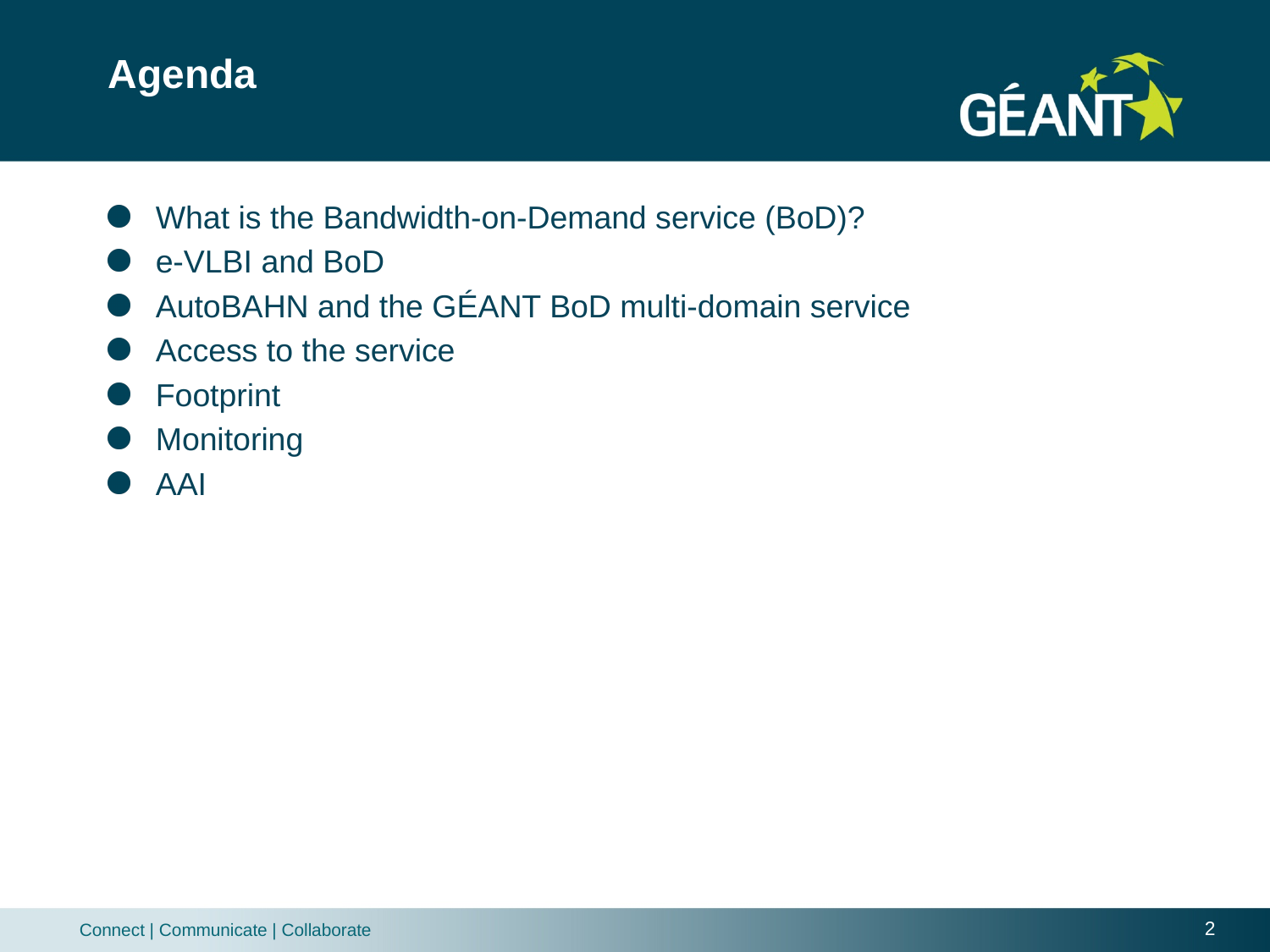

# Agenda
What is the Bandwidth-on-Demand service (BoD)?
e-VLBI and BoD
AutoBAHN and the GÉANT BoD multi-domain service
Access to the service
Footprint
Monitoring
AAI